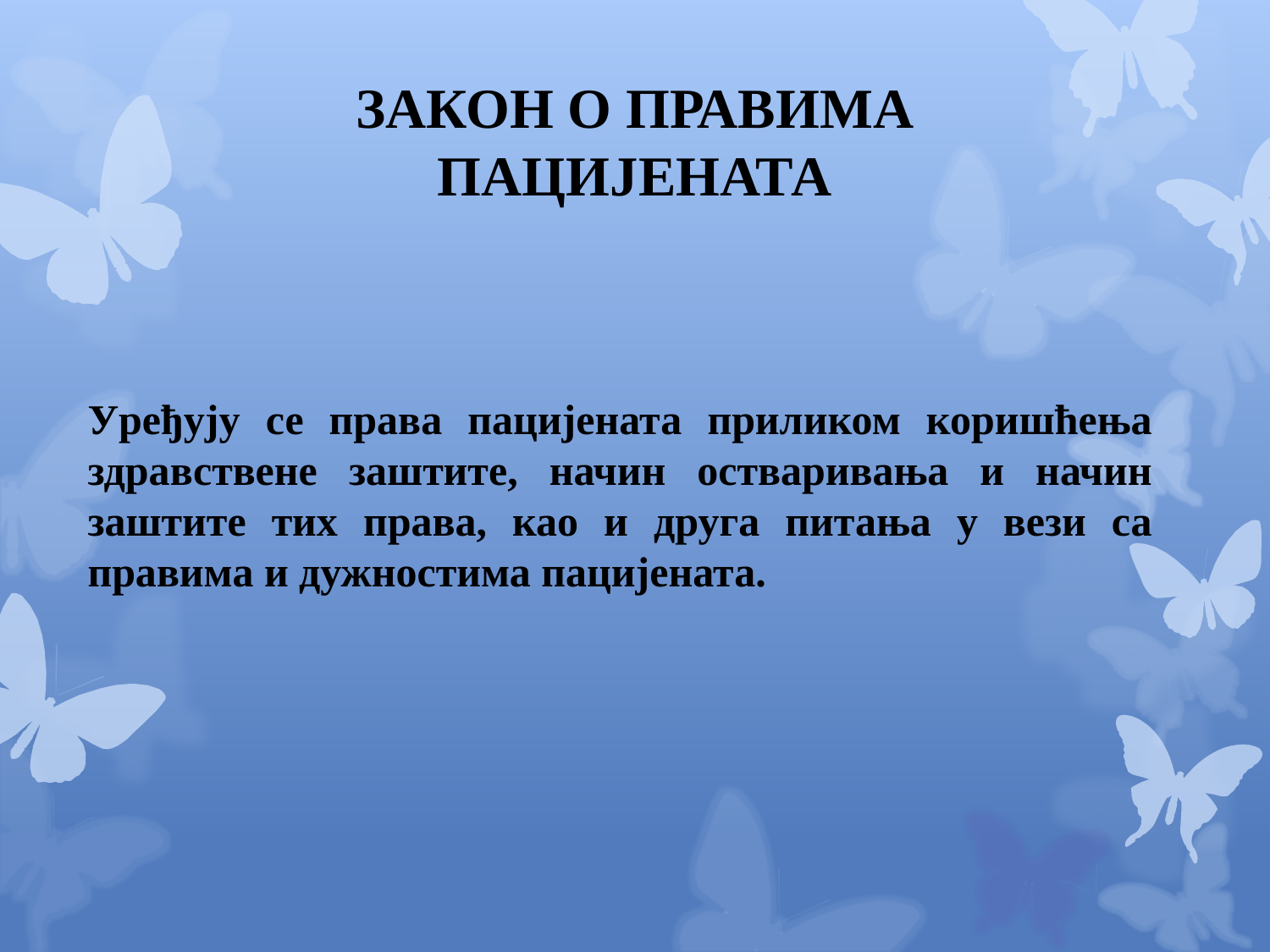

# ЗАКОН О ПРАВИМА ПАЦИЈЕНАТА
Уређују се права пацијената приликом коришћења здравствене заштите, начин остваривања и начин заштите тих права, као и друга питања у вези са правима и дужностима пацијената.